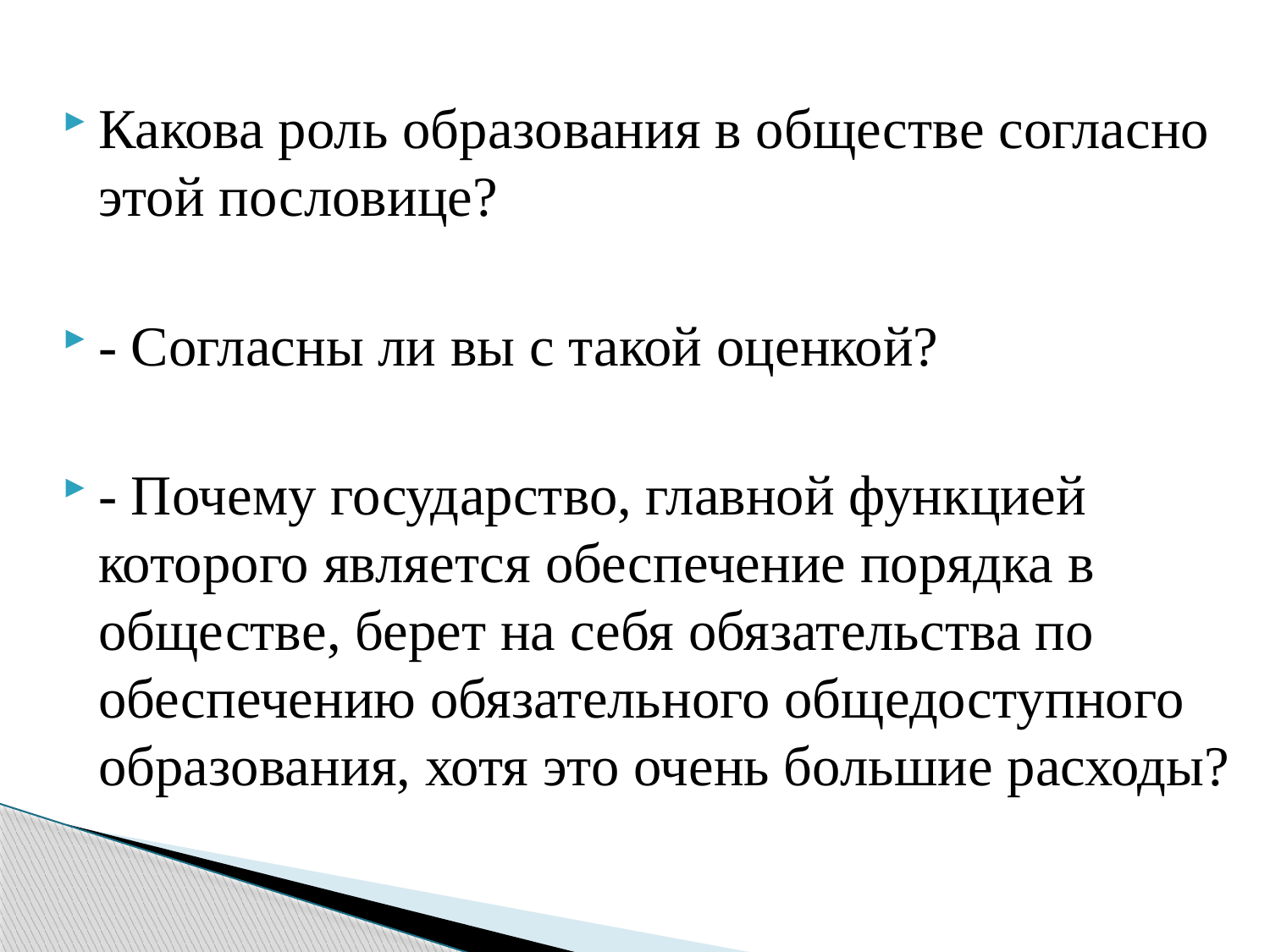

Какова роль образования в обществе согласно этой пословице?

- Согласны ли вы с такой оценкой?

- Почему государство, главной функцией которого является обеспечение порядка в обществе, берет на себя обязательства по обеспечению обязательного общедоступного образования, хотя это очень большие расходы?